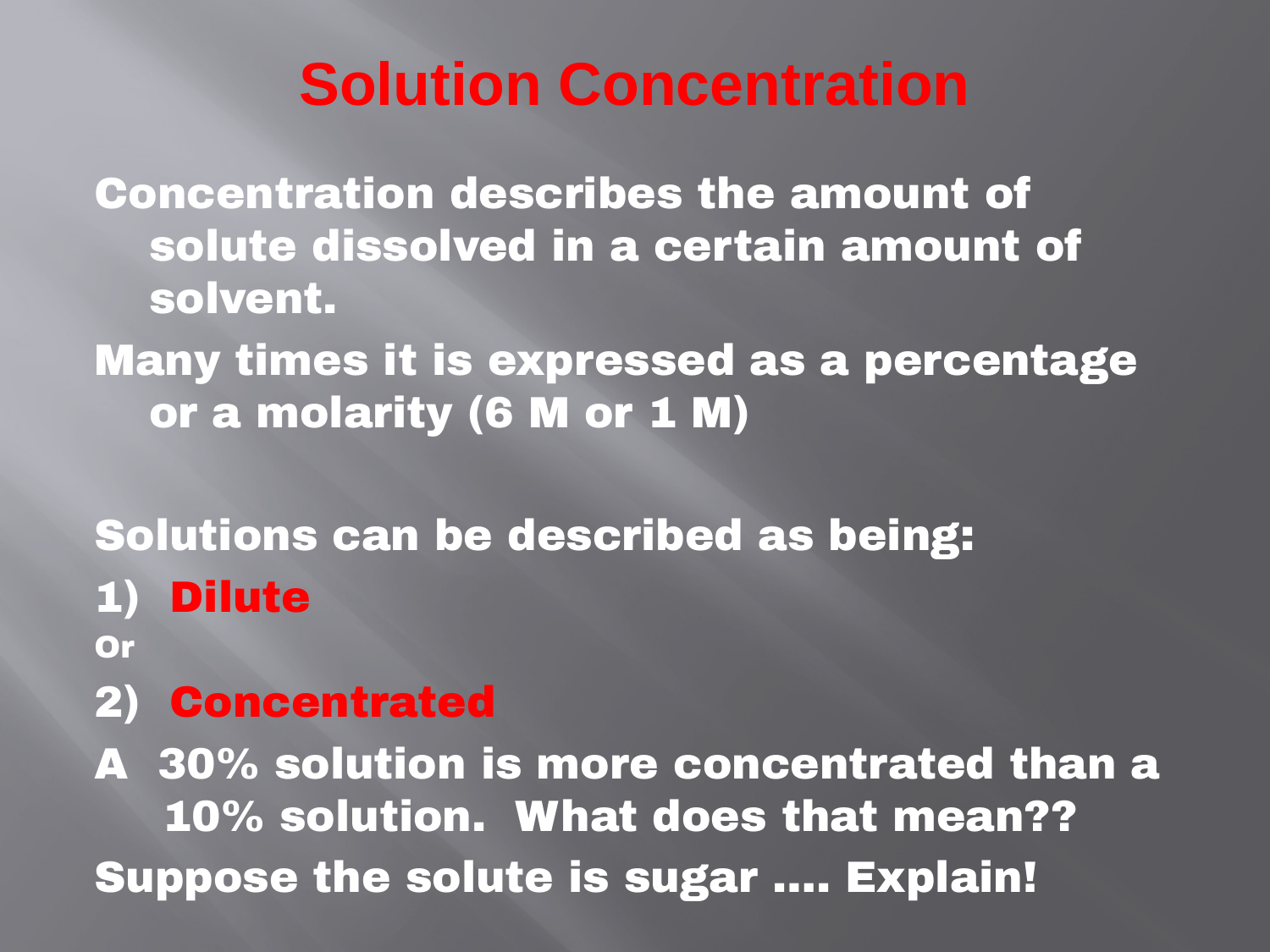

# Solution Concentration
Concentration describes the amount of solute dissolved in a certain amount of solvent.
Many times it is expressed as a percentage or a molarity (6 M or 1 M)

Solutions can be described as being:
1)  Dilute
Or
2)  Concentrated
A  30% solution is more concentrated than a 10% solution.  What does that mean??
Suppose the solute is sugar …. Explain!